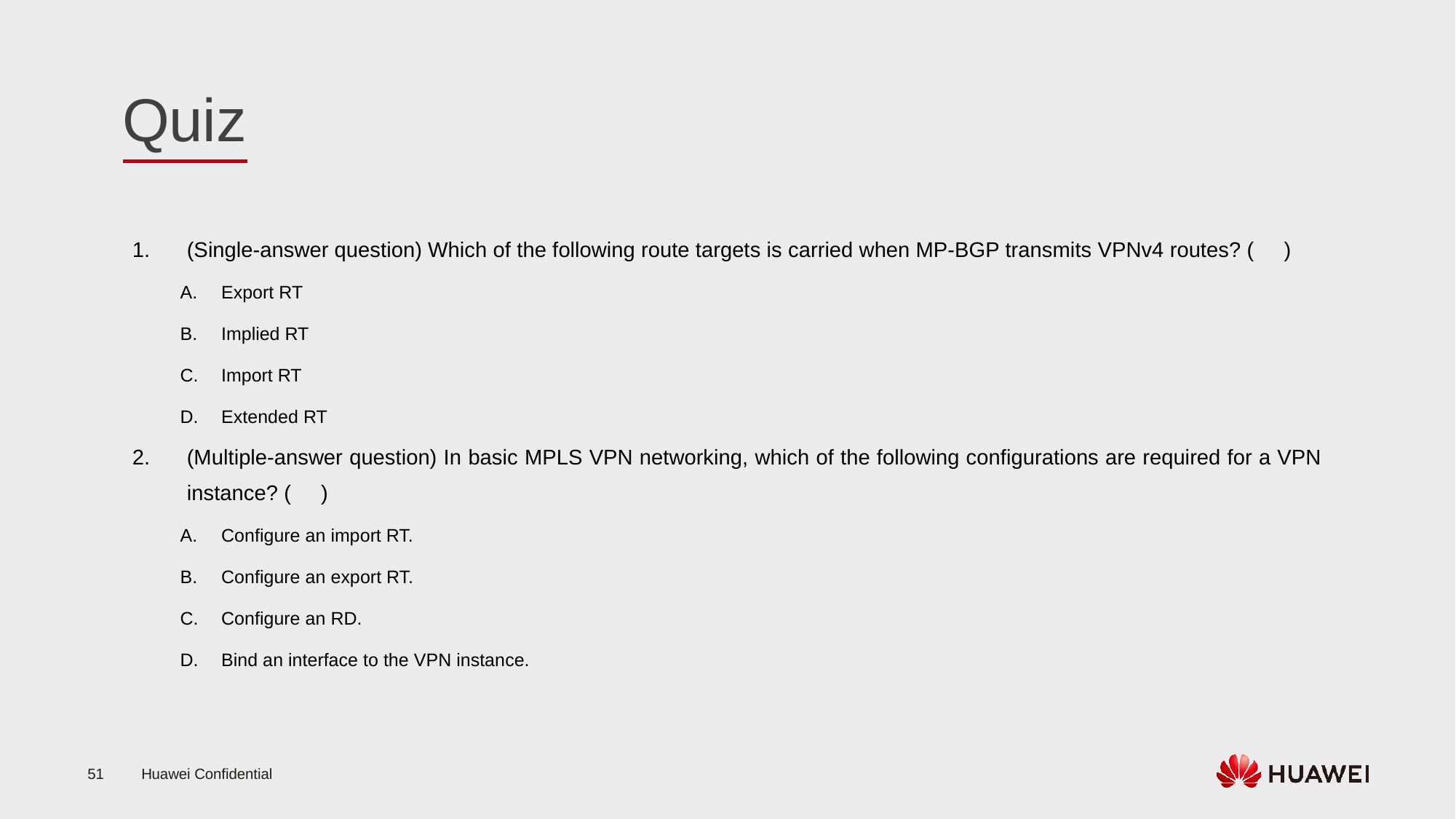

(Single-answer question) Which of the following route targets is carried when MP-BGP transmits VPNv4 routes? (     )
Export RT
Implied RT
Import RT
Extended RT
(Multiple-answer question) In basic MPLS VPN networking, which of the following configurations are required for a VPN instance? (     )
Configure an import RT.
Configure an export RT.
Configure an RD.
Bind an interface to the VPN instance.